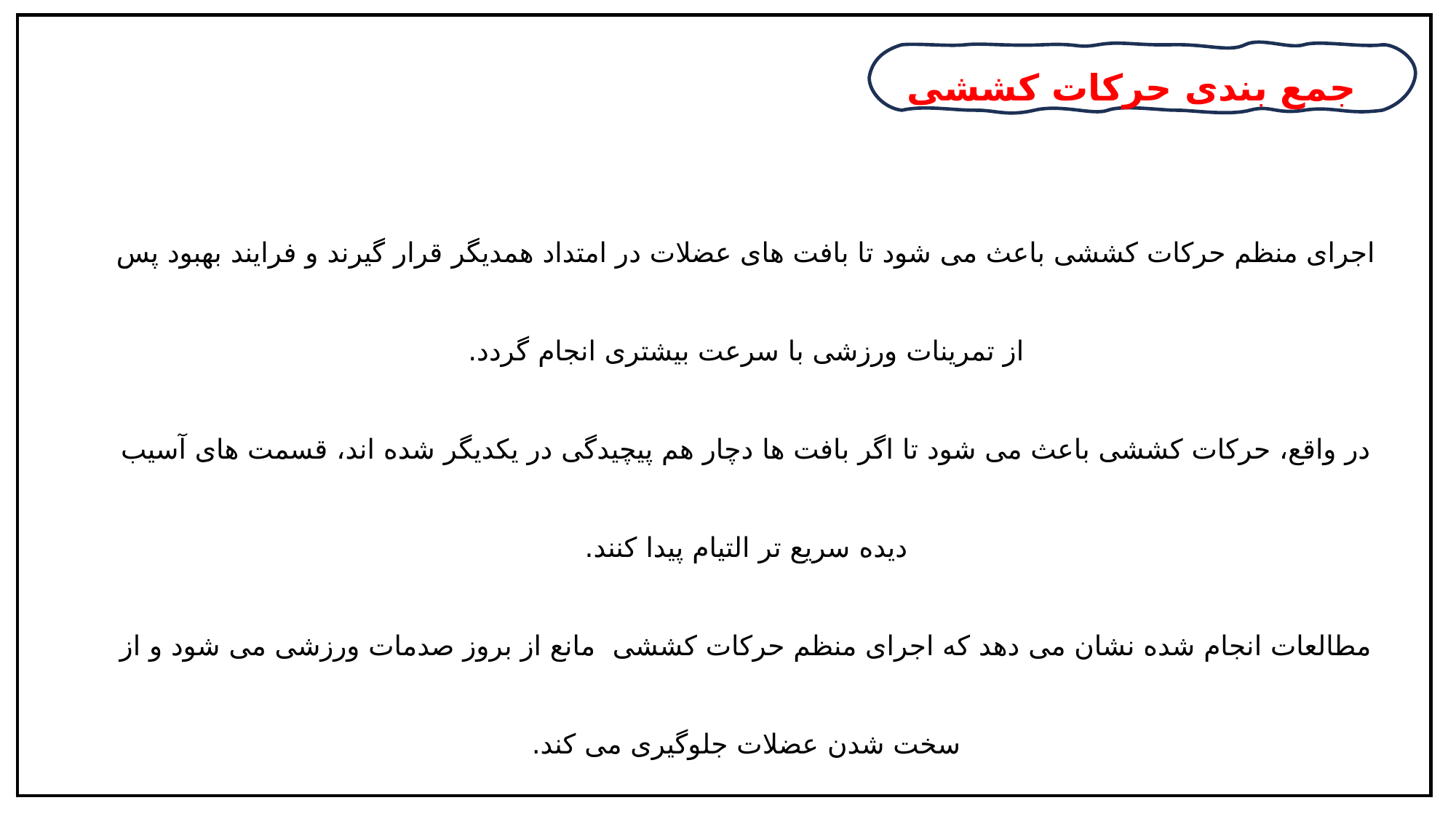

جمع بندی حرکات کششی
اجرای منظم حرکات کششی باعث می شود تا بافت های عضلات در امتداد همدیگر قرار گیرند و فرایند بهبود پس از تمرینات ورزشی با سرعت بیشتری انجام گردد.
در واقع، حرکات کششی باعث می شود تا اگر بافت ها دچار هم پیچیدگی در یکدیگر شده اند، قسمت های آسیب دیده سریع تر التیام پیدا کنند.
مطالعات انجام شده نشان می دهد که اجرای منظم حرکات کششی  مانع از بروز صدمات ورزشی می شود و از سخت شدن عضلات جلوگیری می کند.
همچنین، احساس درد عضلات در روز بعد از تمرین که به دلیل اسید لاکتیک می باشد، کاهش پیدا کند.